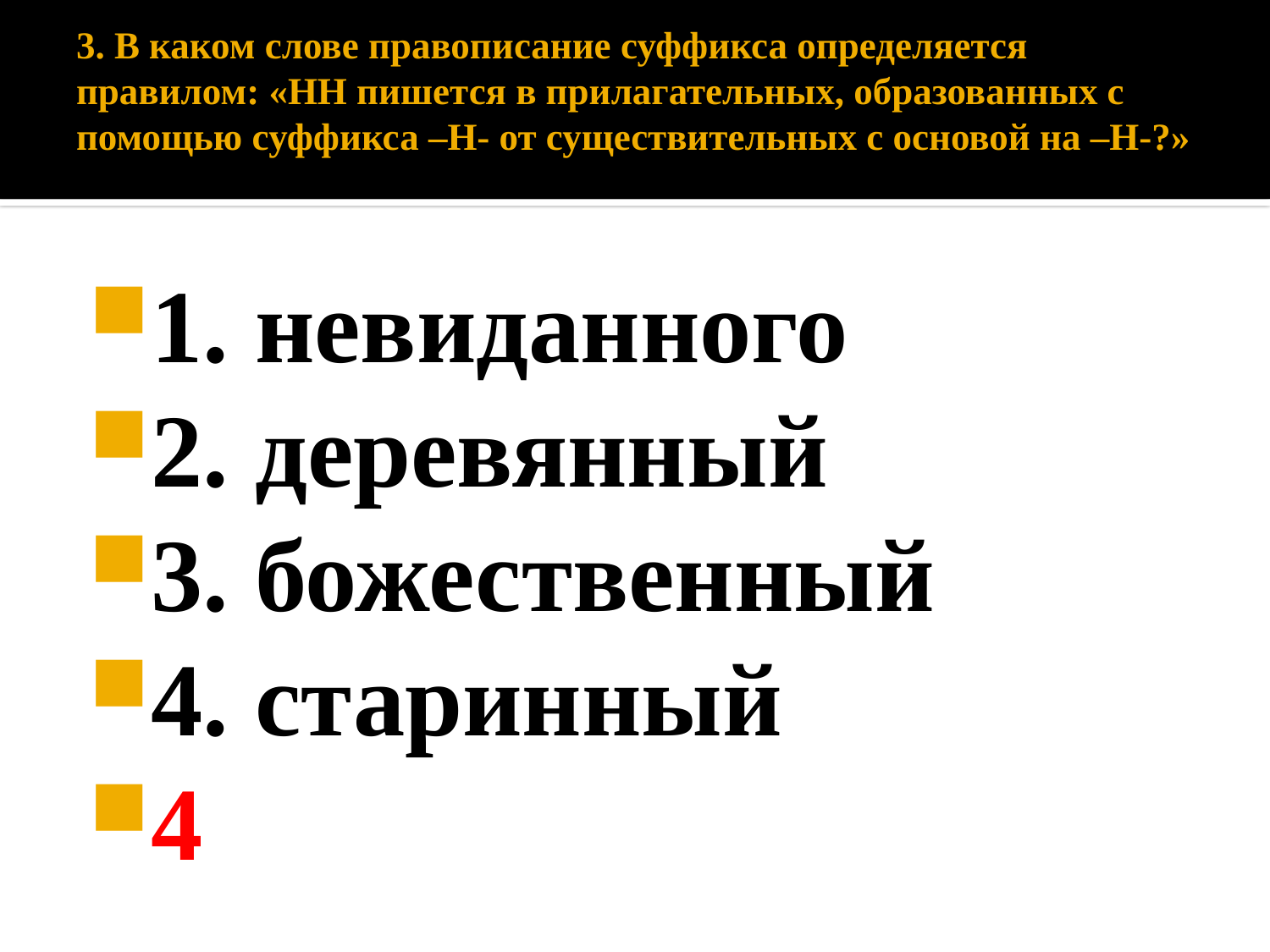

# 3. В каком слове правописание суффикса определяется правилом: «НН пишется в прилагательных, образованных с помощью суффикса –Н- от существительных с основой на –Н-?»
1. невиданного
2. деревянный
3. божественный
4. старинный
4